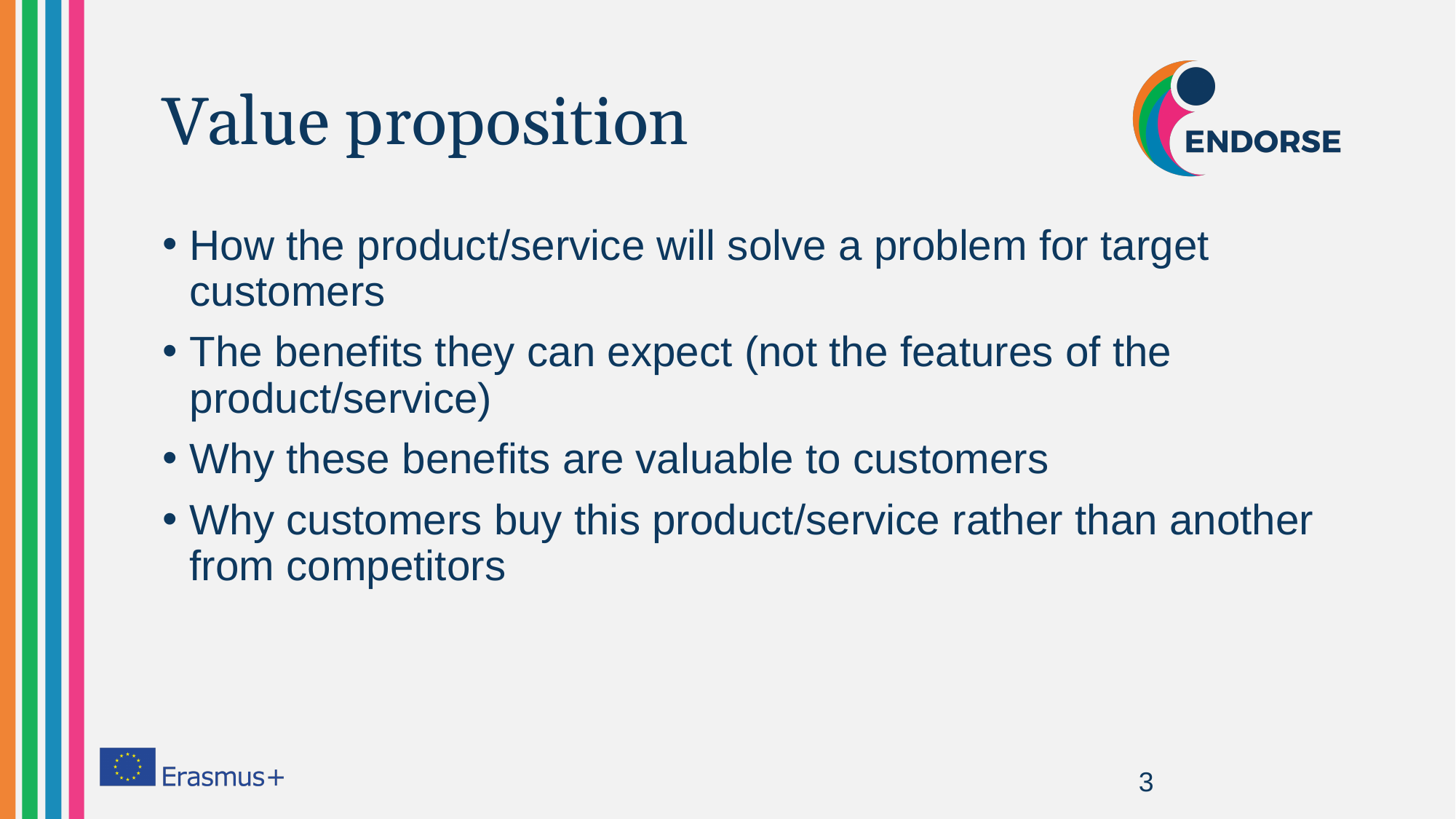

# Value proposition
How the product/service will solve a problem for target customers
The benefits they can expect (not the features of the product/service)
Why these benefits are valuable to customers
Why customers buy this product/service rather than another from competitors
3